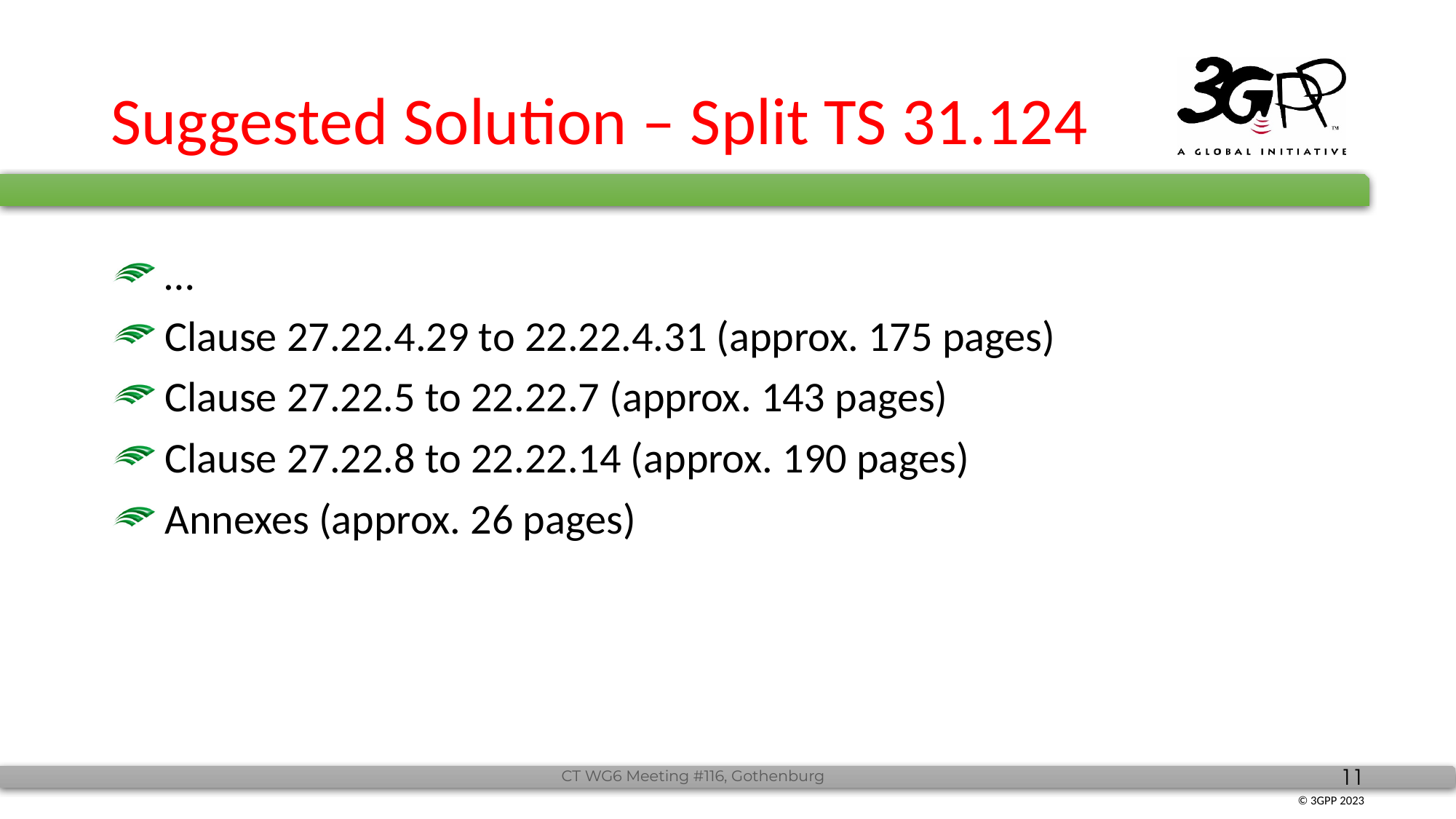

# Suggested Solution – Split TS 31.124
…
Clause 27.22.4.29 to 22.22.4.31 (approx. 175 pages)
Clause 27.22.5 to 22.22.7 (approx. 143 pages)
Clause 27.22.8 to 22.22.14 (approx. 190 pages)
Annexes (approx. 26 pages)